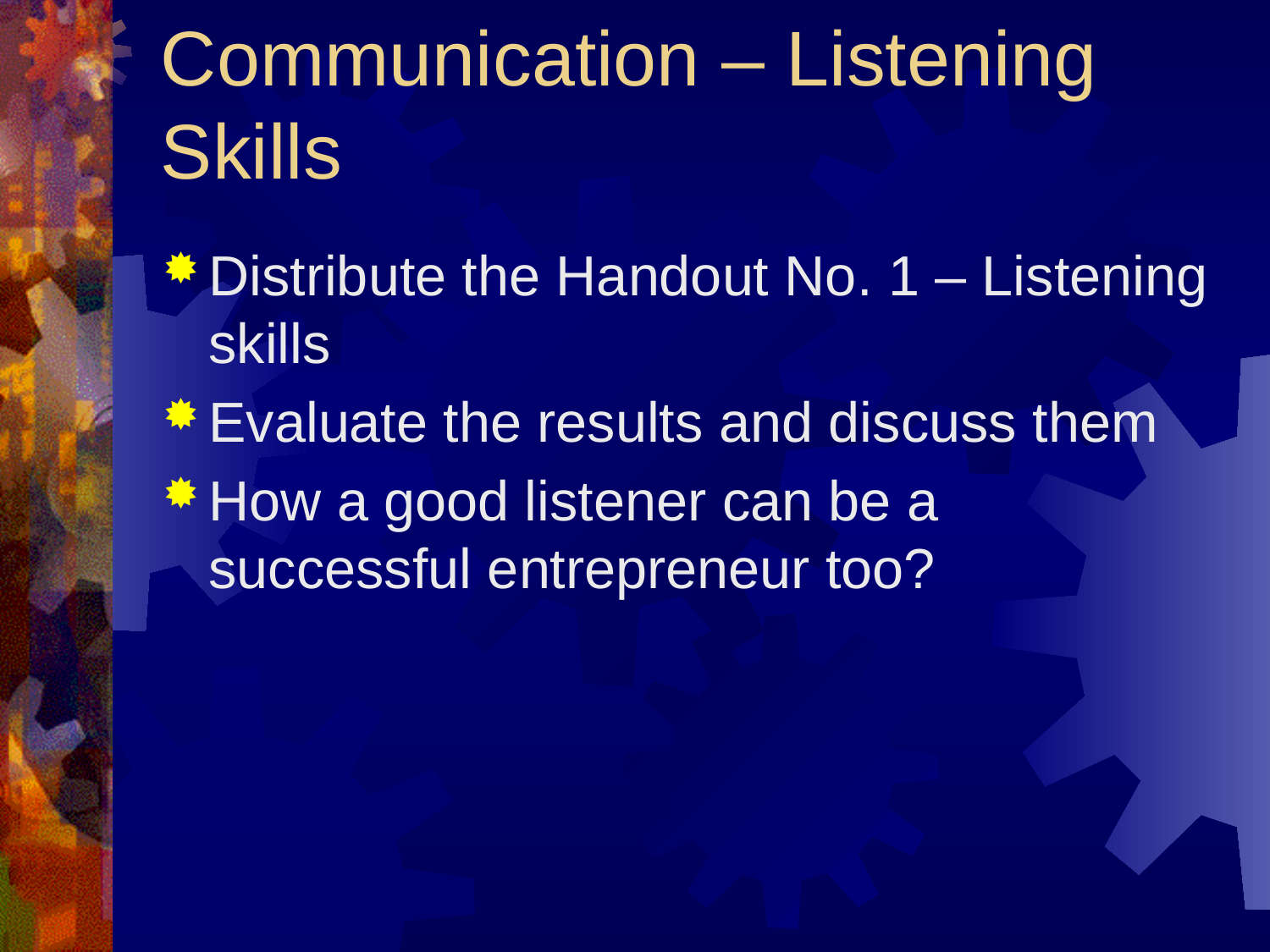

# Communication – Listening Skills
Distribute the Handout No. 1 – Listening skills
Evaluate the results and discuss them
How a good listener can be a successful entrepreneur too?